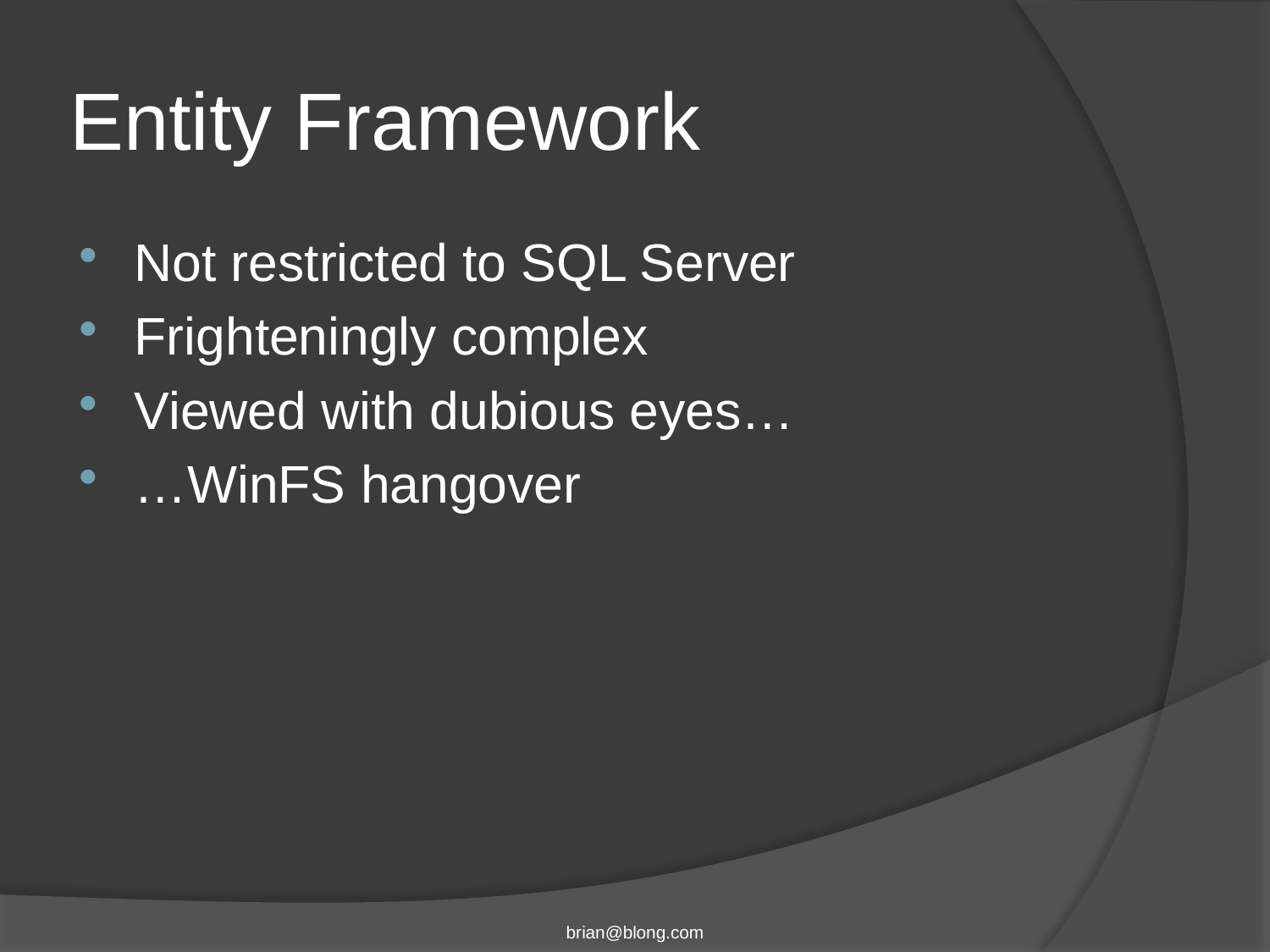

# Entity Framework
Not restricted to SQL Server
Frighteningly complex
Viewed with dubious eyes…
…WinFS hangover
brian@blong.com